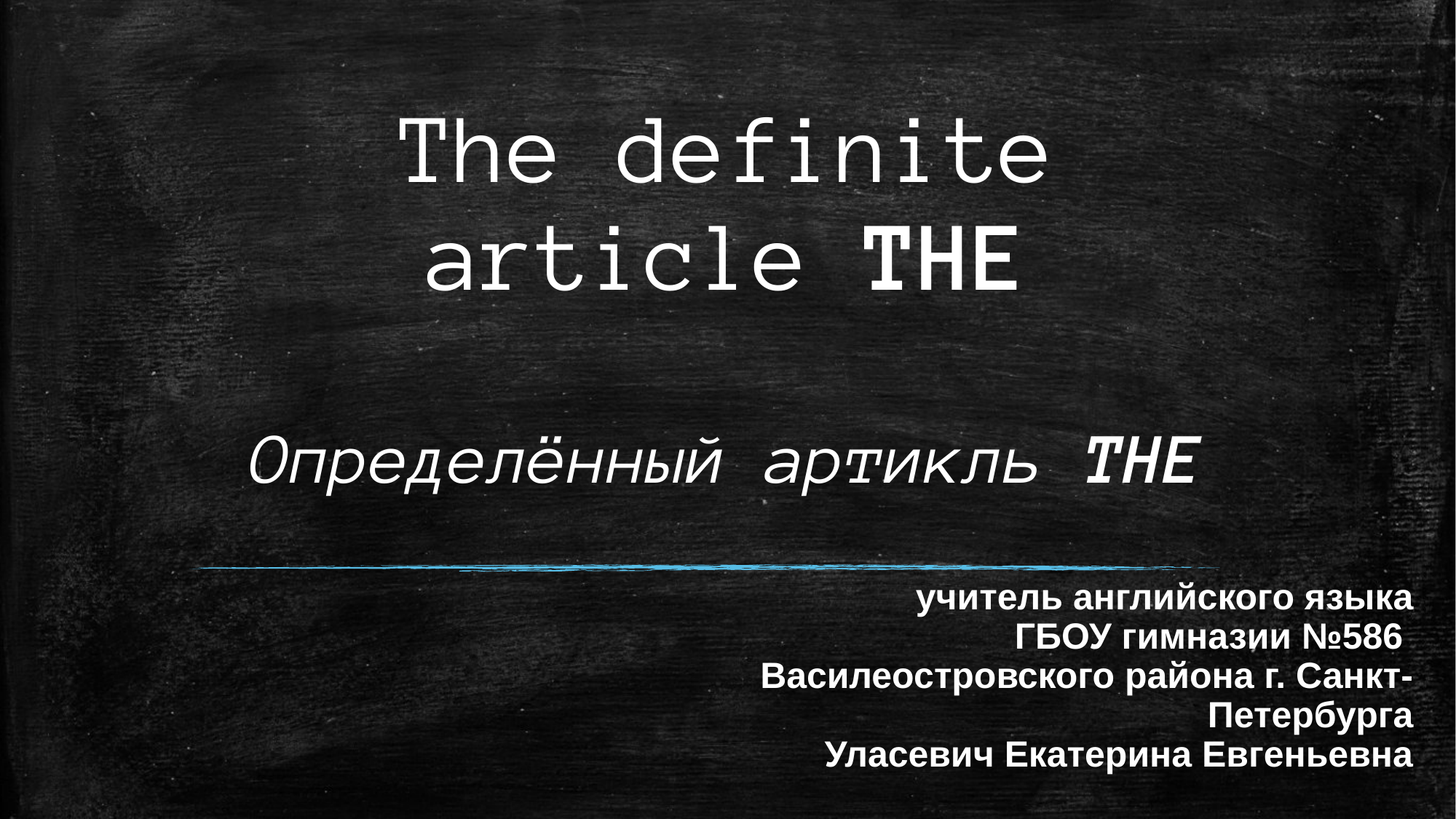

# The definite article THE Определённый артикль THE
учитель английского языка
ГБОУ гимназии №586
Василеостровского района г. Санкт-Петербурга
Уласевич Екатерина Евгеньевна